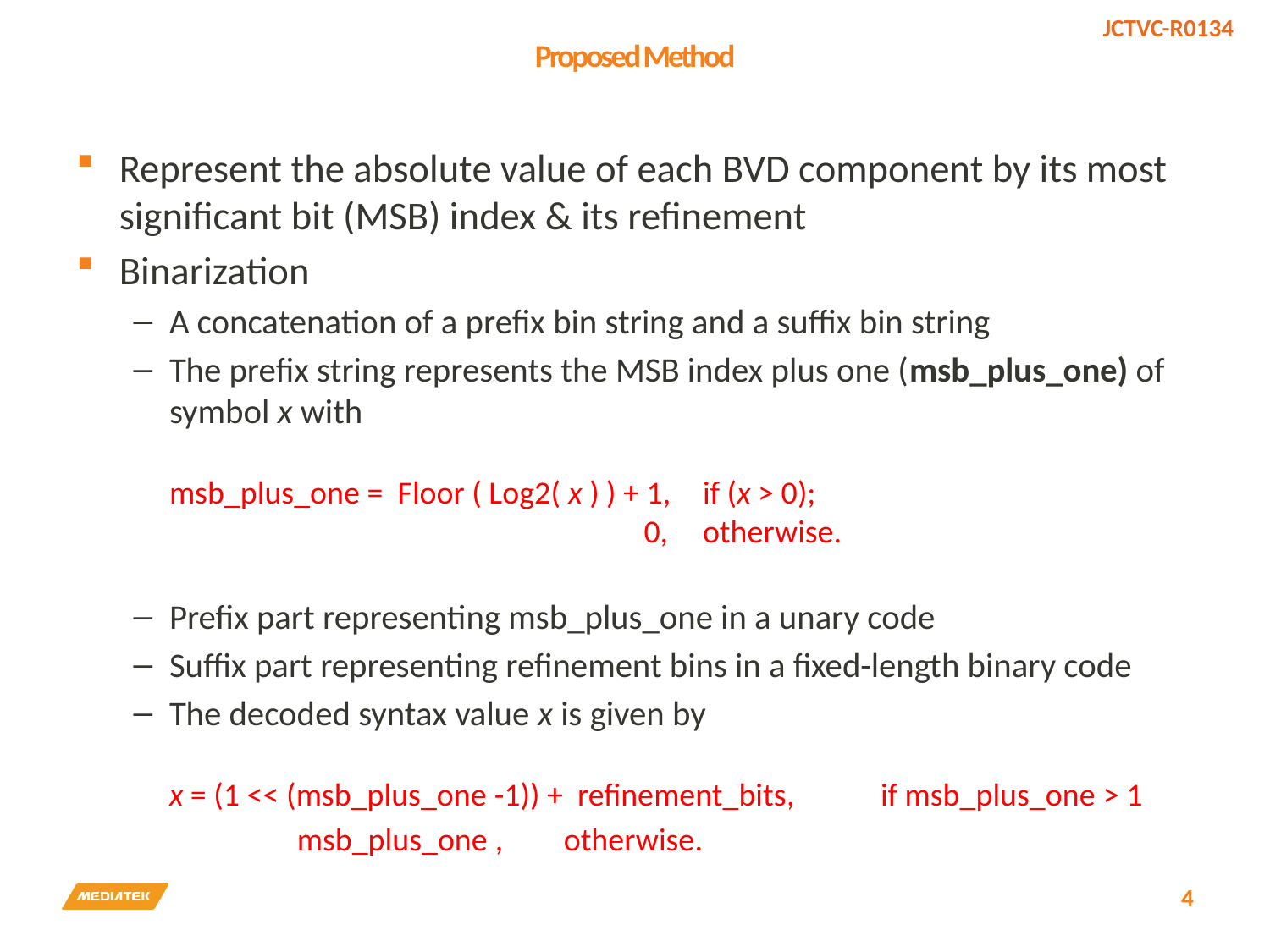

# Proposed Method
Represent the absolute value of each BVD component by its most significant bit (MSB) index & its refinement
Binarization
A concatenation of a prefix bin string and a suffix bin string
The prefix string represents the MSB index plus one (msb_plus_one) of symbol x with
msb_plus_one =  Floor ( Log2( x ) ) + 1,  			if (x > 0);
                                                                  0,   			otherwise.
Prefix part representing msb_plus_one in a unary code
Suffix part representing refinement bins in a fixed-length binary code
The decoded syntax value x is given by
x = (1 << (msb_plus_one -1)) +  refinement_bits,  	if msb_plus_one > 1
         					 			msb_plus_one ,  	otherwise.
4